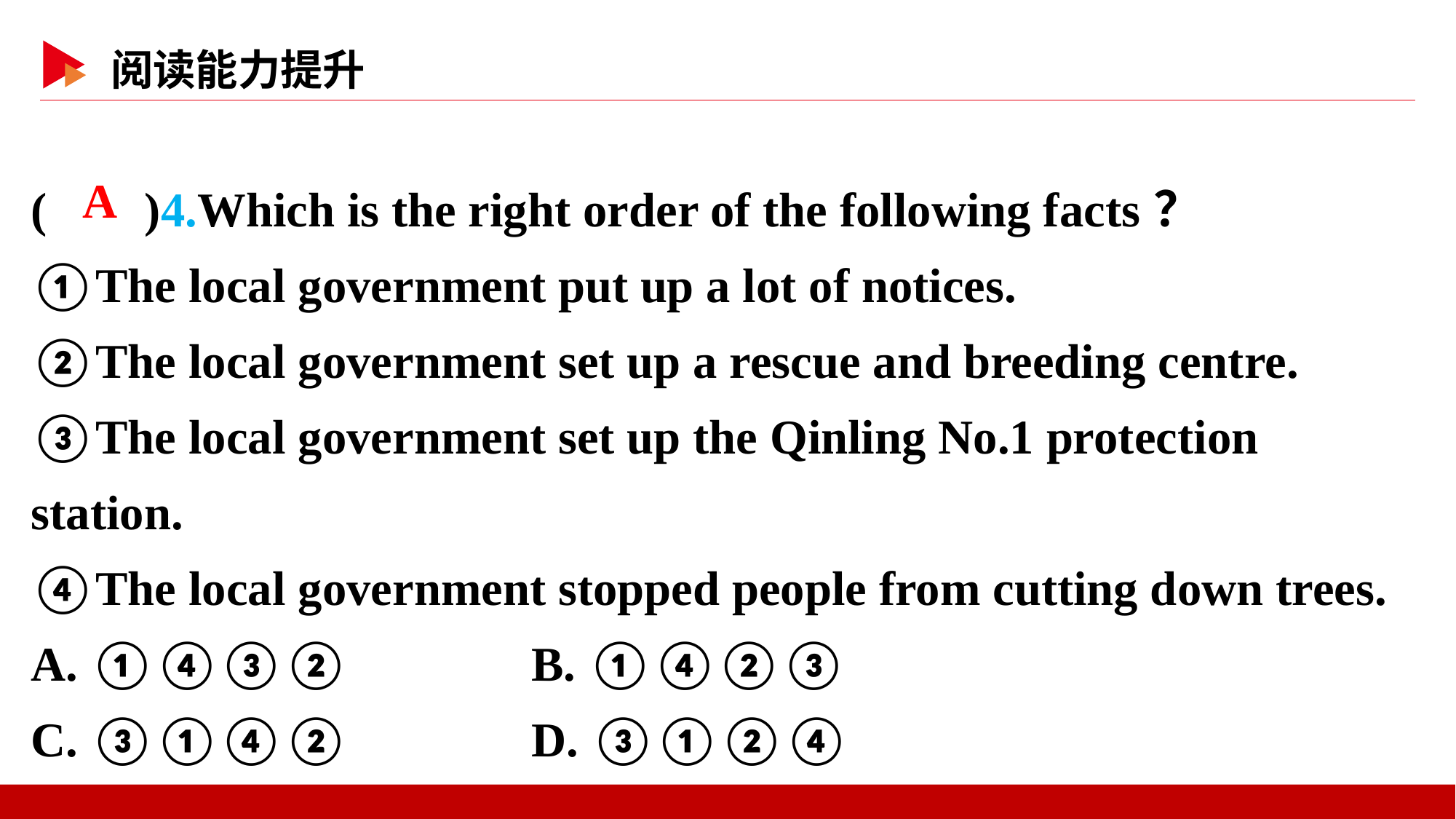

(        )4.Which is the right order of the following facts？
①The local government put up a lot of notices.
②The local government set up a rescue and breeding centre.
③The local government set up the Qinling No.1 protection station.
④The local government stopped people from cutting down trees.
A. ①④③②               B. ①④②③
C. ③①④②               D. ③①②④
   A